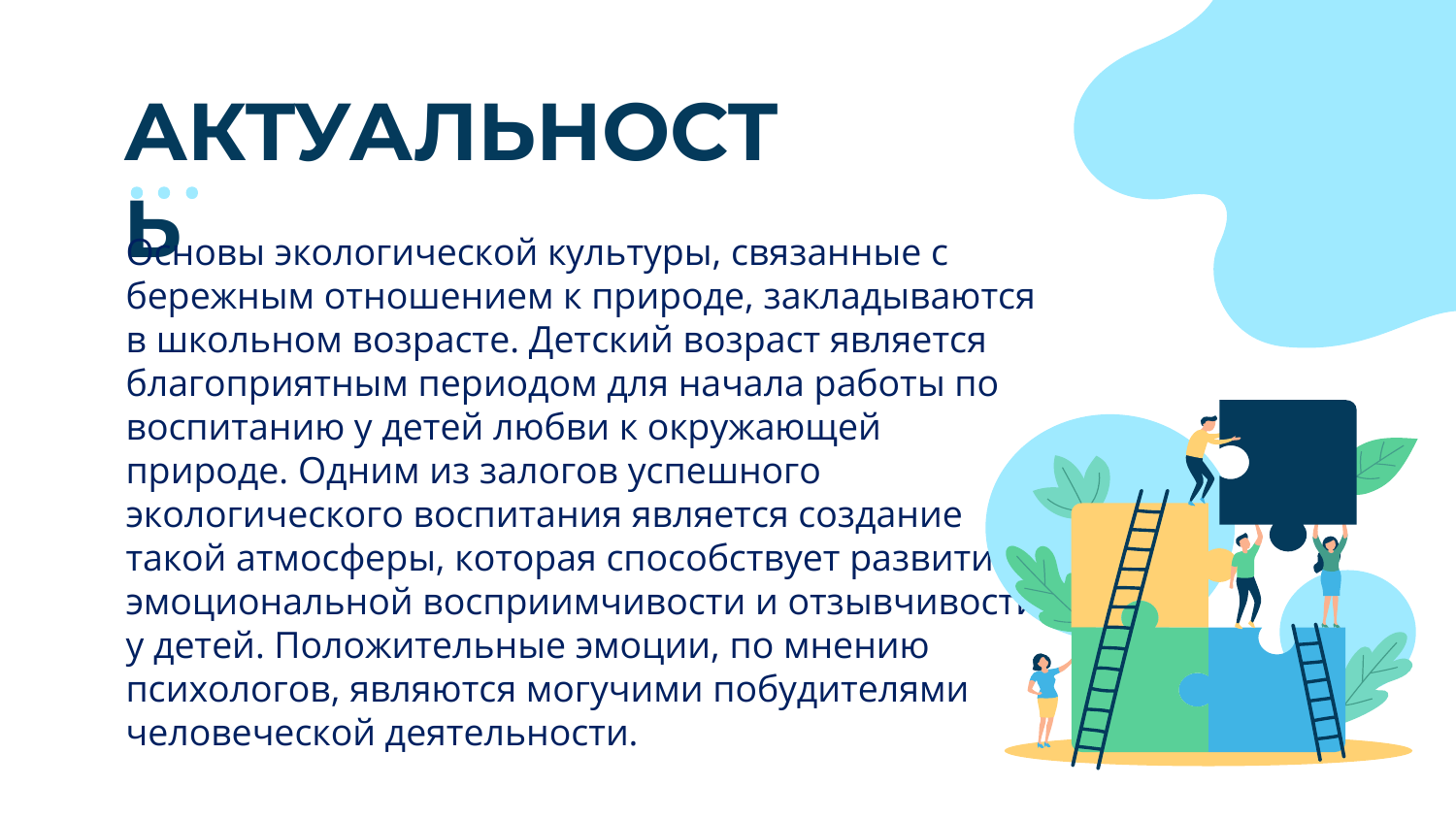

# АКТУАЛЬНОСТЬ

Основы экологической культуры, связанные с бережным отношением к природе, закладываются в школьном возрасте. Детский возраст является благоприятным периодом для начала работы по воспитанию у детей любви к окружающей природе. Одним из залогов успешного экологического воспитания является создание такой атмосферы, которая способствует развитию эмоциональной восприимчивости и отзывчивости у детей. Положительные эмоции, по мнению психологов, являются могучими побудителями человеческой деятельности.